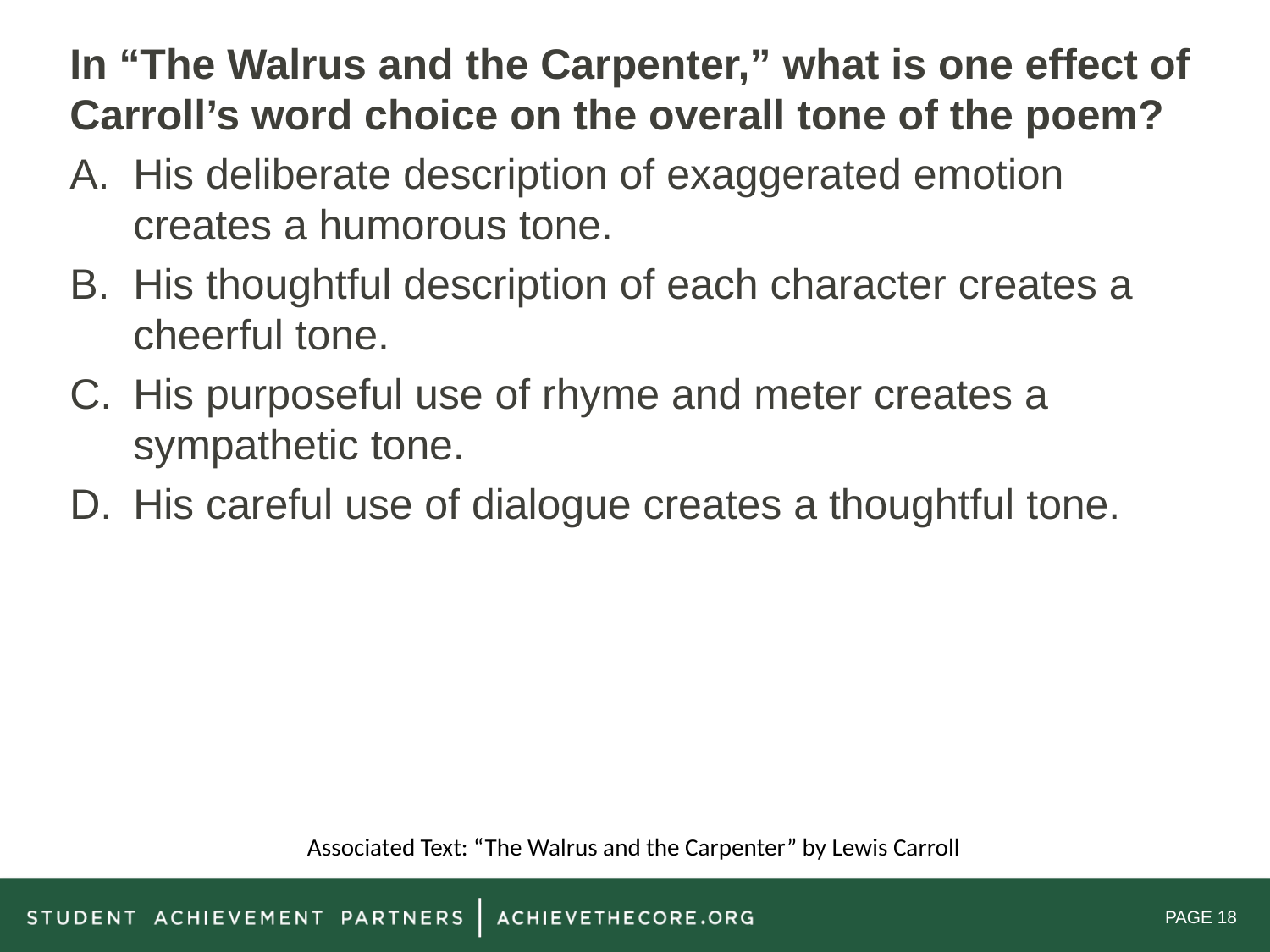

In “The Walrus and the Carpenter,” what is one effect of Carroll’s word choice on the overall tone of the poem?
His deliberate description of exaggerated emotion creates a humorous tone.
His thoughtful description of each character creates a cheerful tone.
His purposeful use of rhyme and meter creates a sympathetic tone.
His careful use of dialogue creates a thoughtful tone.
Associated Text: “The Walrus and the Carpenter” by Lewis Carroll